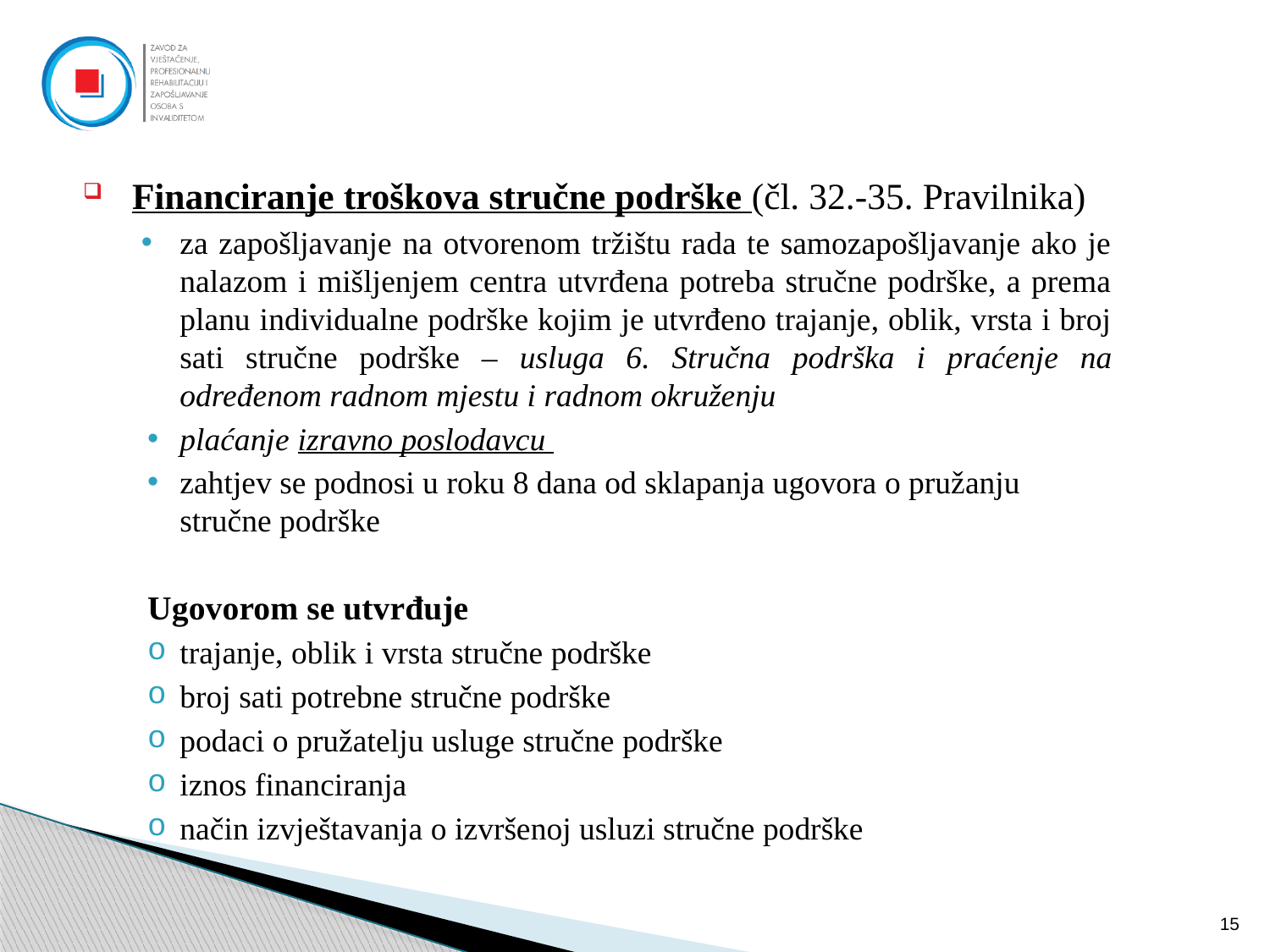

Financiranje troškova stručne podrške (čl. 32.-35. Pravilnika)
za zapošljavanje na otvorenom tržištu rada te samozapošljavanje ako je nalazom i mišljenjem centra utvrđena potreba stručne podrške, a prema planu individualne podrške kojim je utvrđeno trajanje, oblik, vrsta i broj sati stručne podrške – usluga 6. Stručna podrška i praćenje na određenom radnom mjestu i radnom okruženju
plaćanje izravno poslodavcu
zahtjev se podnosi u roku 8 dana od sklapanja ugovora o pružanju stručne podrške

Ugovorom se utvrđuje
trajanje, oblik i vrsta stručne podrške
broj sati potrebne stručne podrške
podaci o pružatelju usluge stručne podrške
iznos financiranja
način izvještavanja o izvršenoj usluzi stručne podrške
15